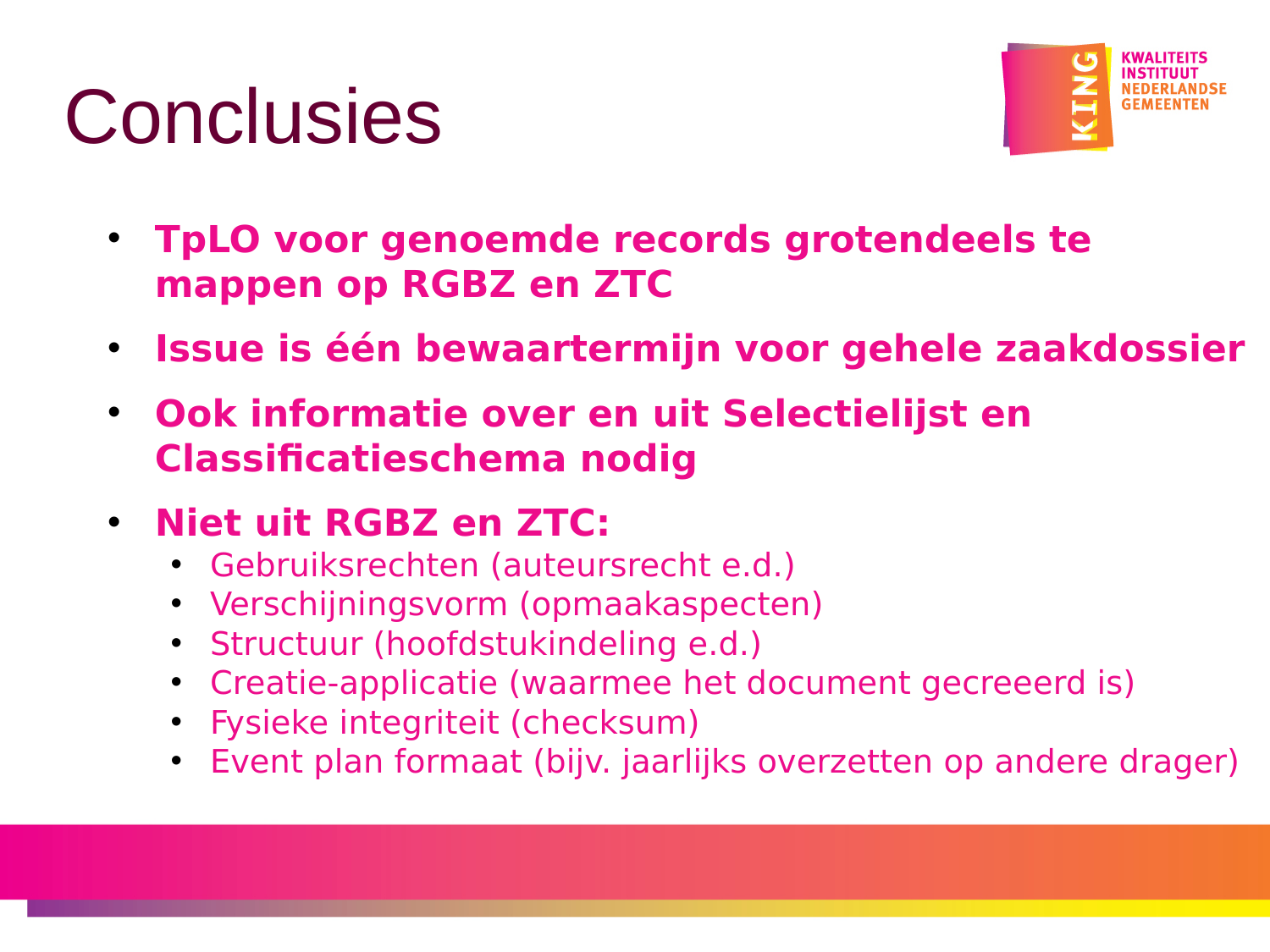

# Conclusies
TpLO voor genoemde records grotendeels te mappen op RGBZ en ZTC
Issue is één bewaartermijn voor gehele zaakdossier
Ook informatie over en uit Selectielijst en Classificatieschema nodig
Niet uit RGBZ en ZTC:
Gebruiksrechten (auteursrecht e.d.)
Verschijningsvorm (opmaakaspecten)
Structuur (hoofdstukindeling e.d.)
Creatie-applicatie (waarmee het document gecreeerd is)
Fysieke integriteit (checksum)
Event plan formaat (bijv. jaarlijks overzetten op andere drager)